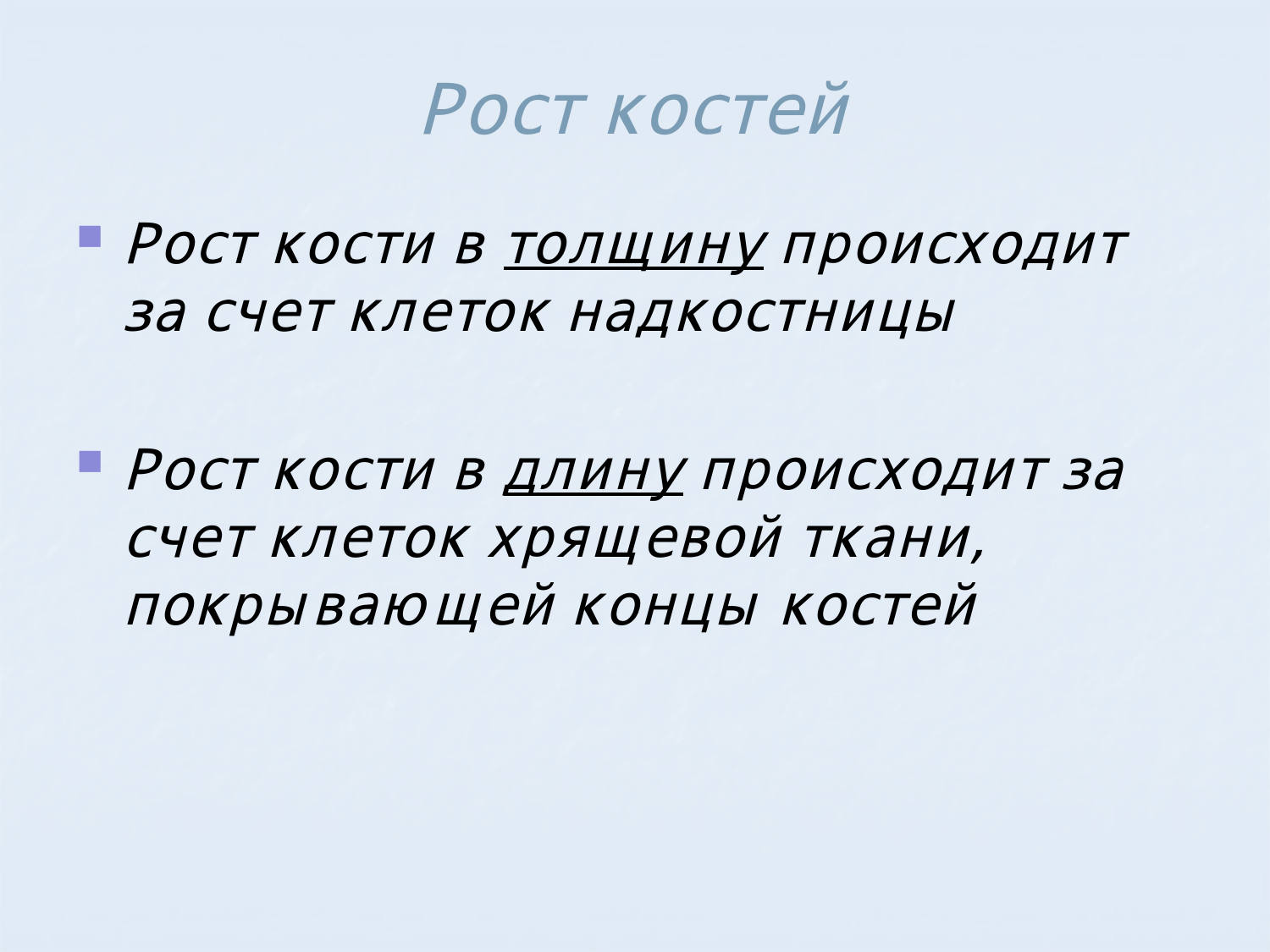

# Рост костей
Рост кости в толщину происходит за счет клеток надкостницы

Рост кости в длину происходит за счет клеток хрящевой ткани, покрывающей концы костей